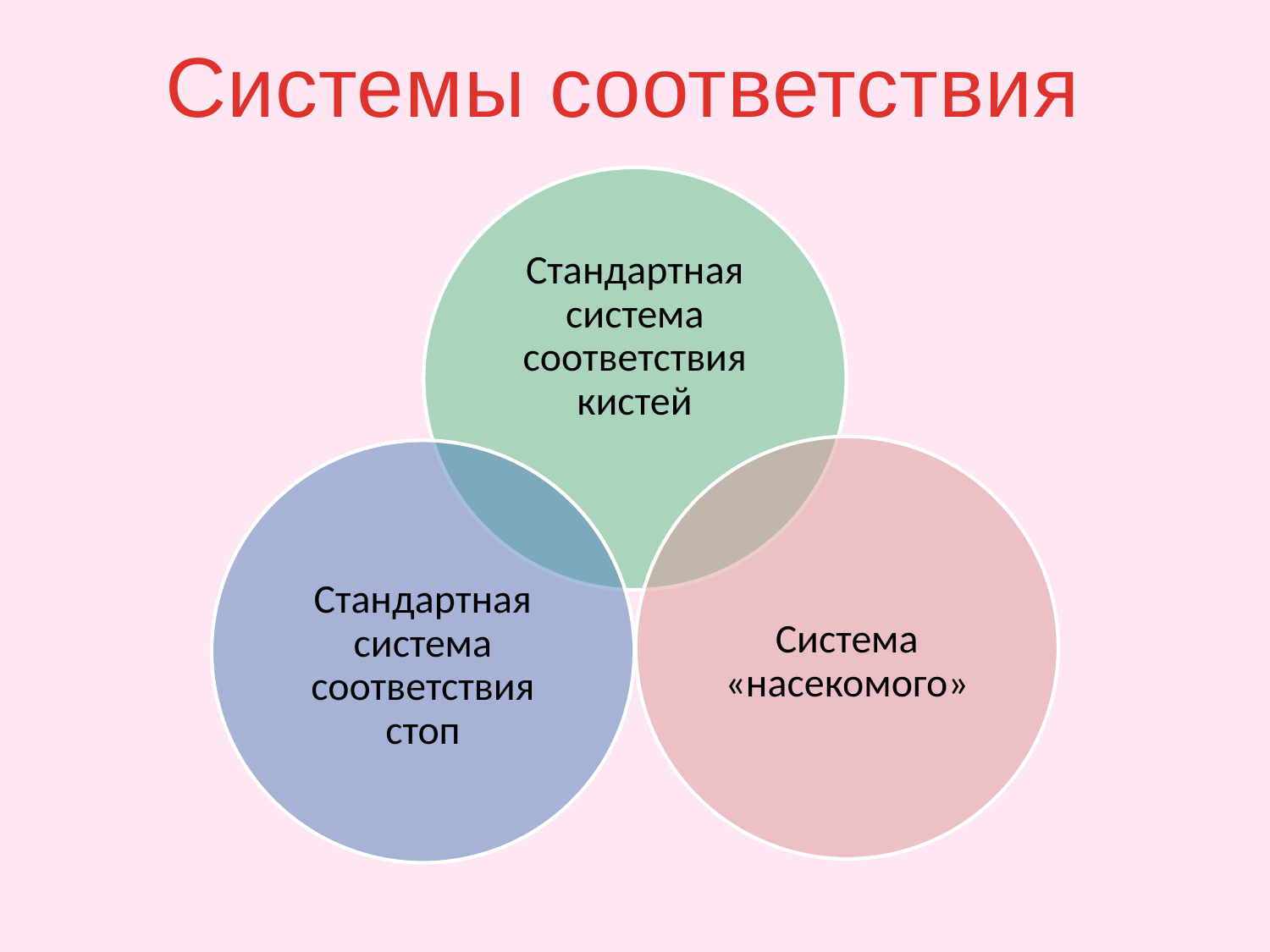

# Системы соответствия
Стандартная система соответствия кистей
Система «насекомого»
Стандартная система соответствия стоп